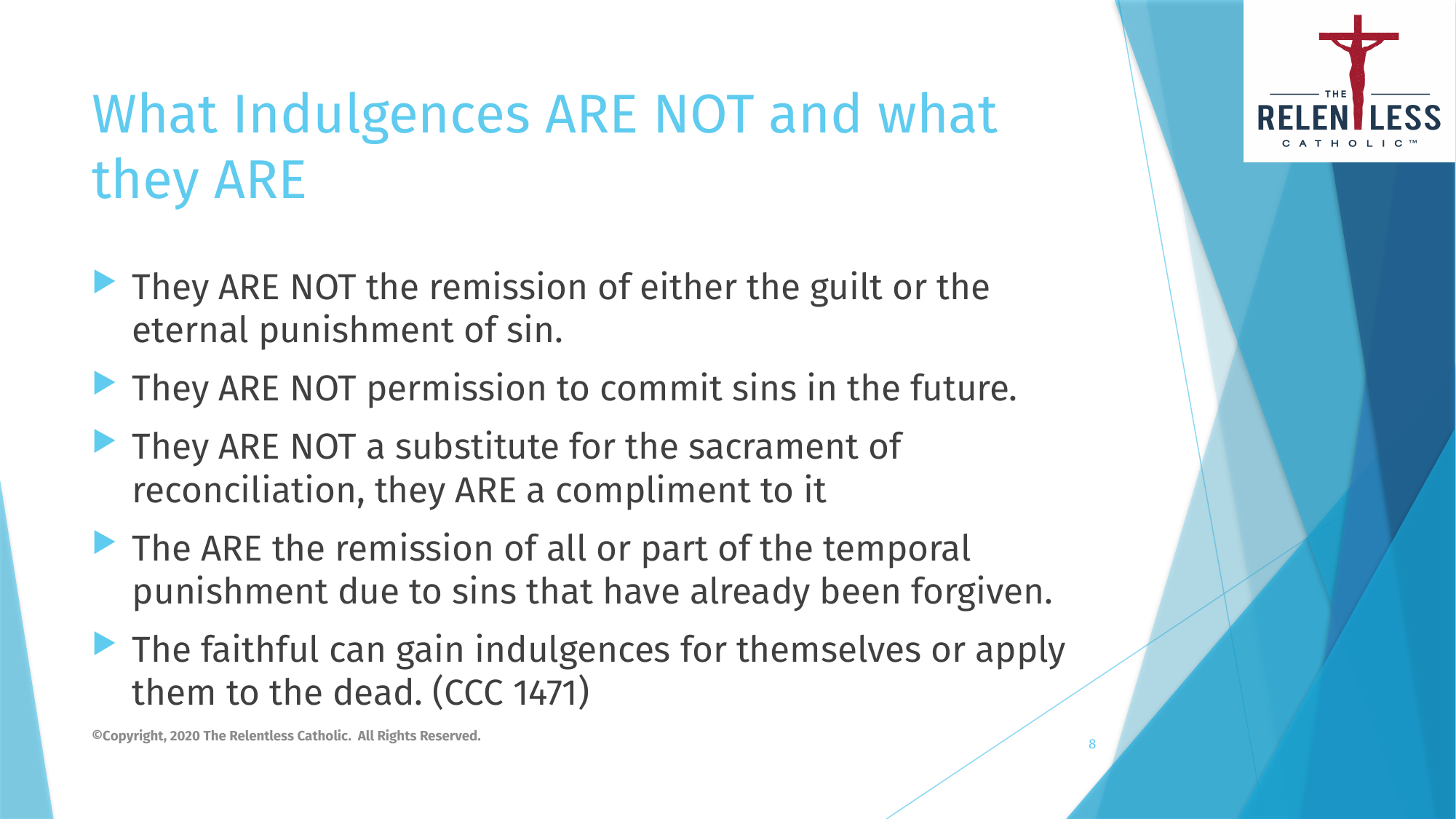

# What Indulgences ARE NOT and what they ARE
They ARE NOT the remission of either the guilt or the eternal punishment of sin.
They ARE NOT permission to commit sins in the future.
They ARE NOT a substitute for the sacrament of reconciliation, they ARE a compliment to it
The ARE the remission of all or part of the temporal punishment due to sins that have already been forgiven.
The faithful can gain indulgences for themselves or apply them to the dead. (CCC 1471)
©Copyright, 2020 The Relentless Catholic.  All Rights Reserved.

8